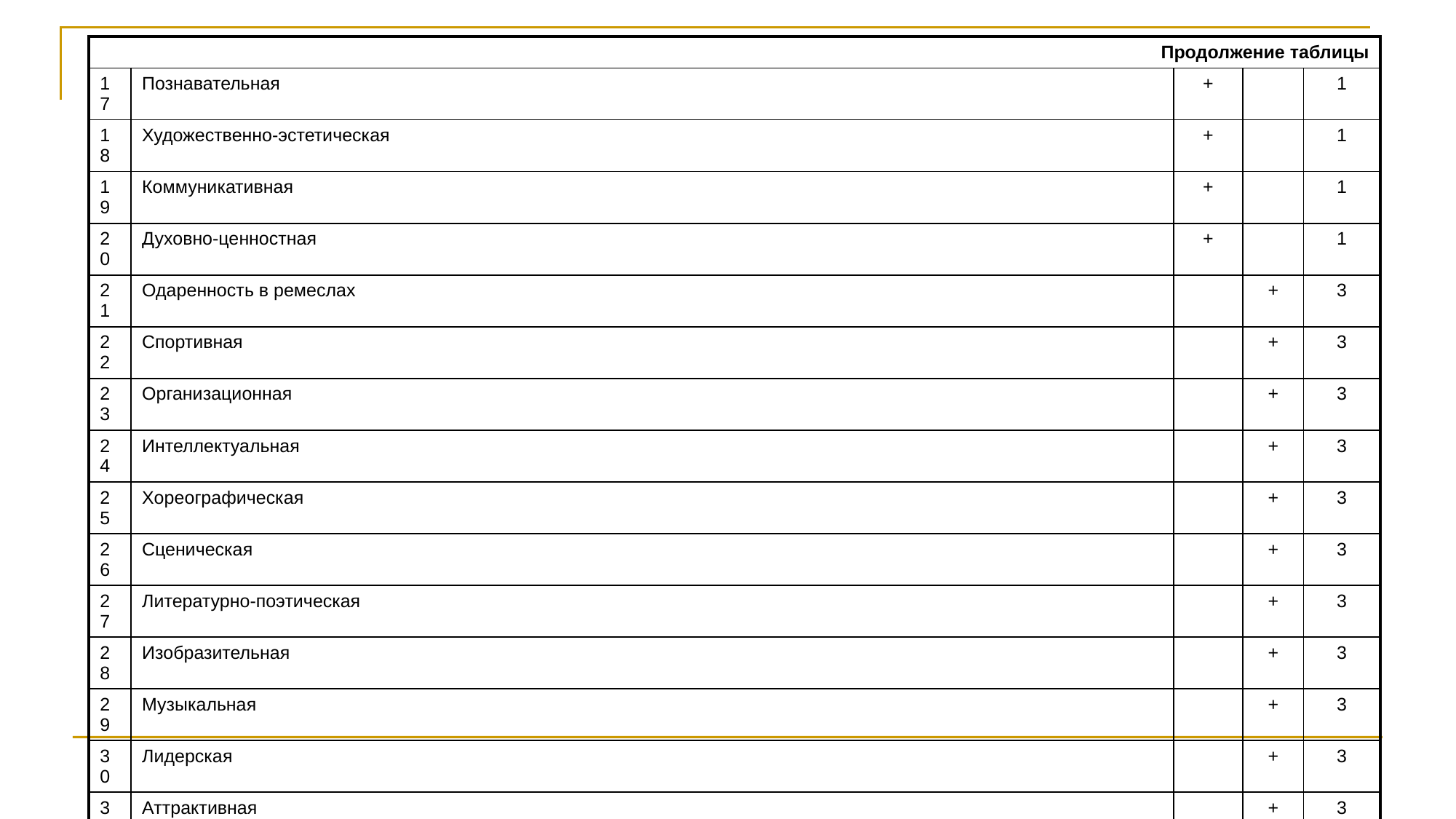

#
| Продолжение таблицы |  |  |  |  |
| --- | --- | --- | --- | --- |
| 17 | Познавательная | + |  | 1 |
| 18 | Художественно-эстетическая | + |  | 1 |
| 19 | Коммуникативная | + |  | 1 |
| 20 | Духовно-ценностная | + |  | 1 |
| 21 | Одаренность в ремеслах |  | + | 3 |
| 22 | Спортивная |  | + | 3 |
| 23 | Организационная |  | + | 3 |
| 24 | Интеллектуальная |  | + | 3 |
| 25 | Хореографическая |  | + | 3 |
| 26 | Сценическая |  | + | 3 |
| 27 | Литературно-поэтическая |  | + | 3 |
| 28 | Изобразительная |  | + | 3 |
| 29 | Музыкальная |  | + | 3 |
| 30 | Лидерская |  | + | 3 |
| 31 | Аттрактивная |  | + | 3 |
| 32 | Создание новых духовных ценностей |  | + | 3 |
| 33 | Служение людям |  | + | 3 |
| 34 | Методики выявления одаренности | + |  | 2 |
| 35 | Для выявления одаренности детей |  | + | 3 |
| 36 | Для оценки склонностей педагога к работе с одаренными учащимися |  | + | 3 |
| 37 | Для выявления и распознавания способностей у обучающихся родителями |  | + | 3 |